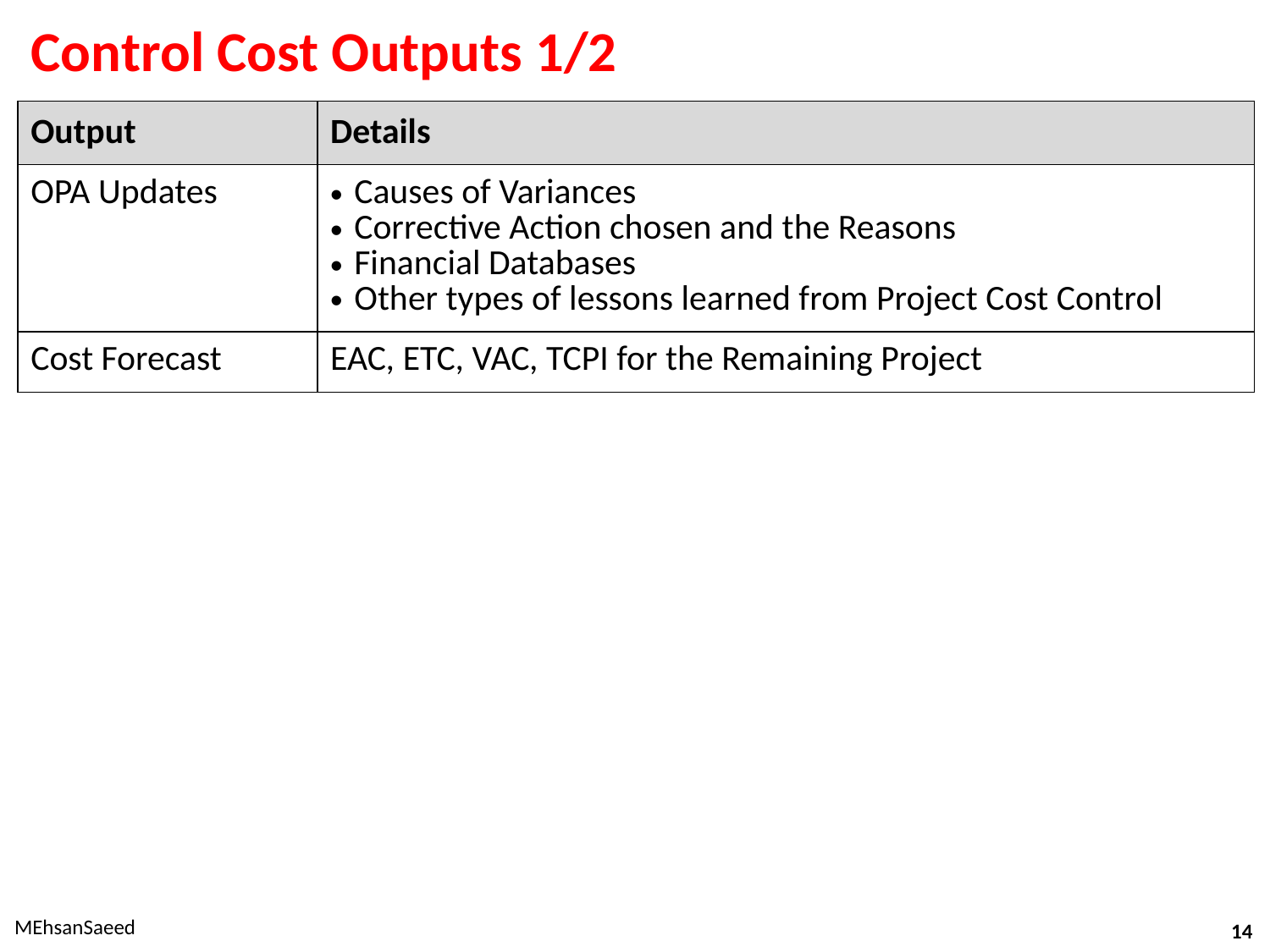

# Control Cost Outputs 1/2
| Output | Details |
| --- | --- |
| OPA Updates | Causes of Variances Corrective Action chosen and the Reasons Financial Databases Other types of lessons learned from Project Cost Control |
| Cost Forecast | EAC, ETC, VAC, TCPI for the Remaining Project |
MEhsanSaeed
14